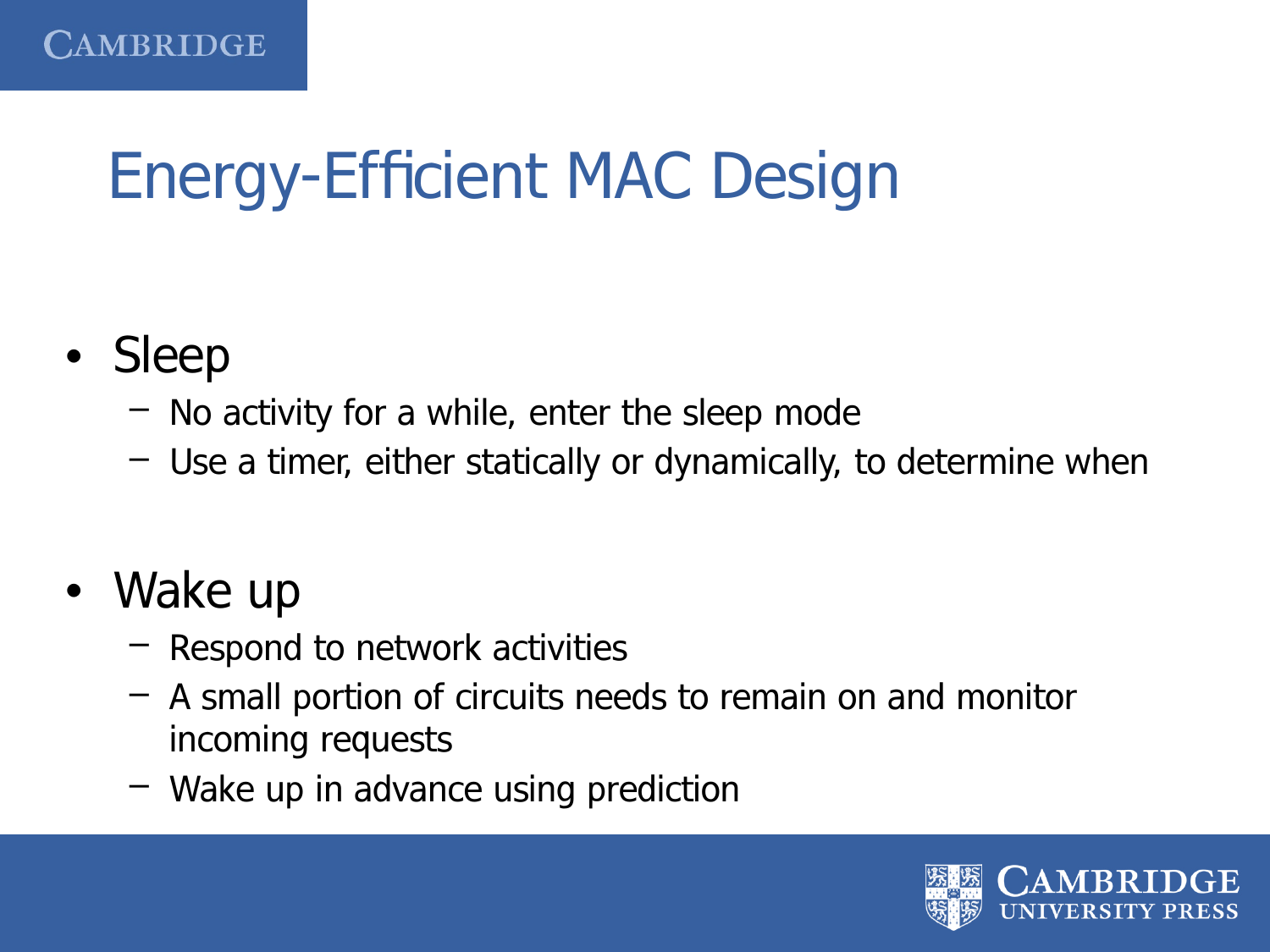

# Energy-Efficient MAC Design
Sleep
No activity for a while, enter the sleep mode
Use a timer, either statically or dynamically, to determine when

Wake up
Respond to network activities
A small portion of circuits needs to remain on and monitor incoming requests
Wake up in advance using prediction